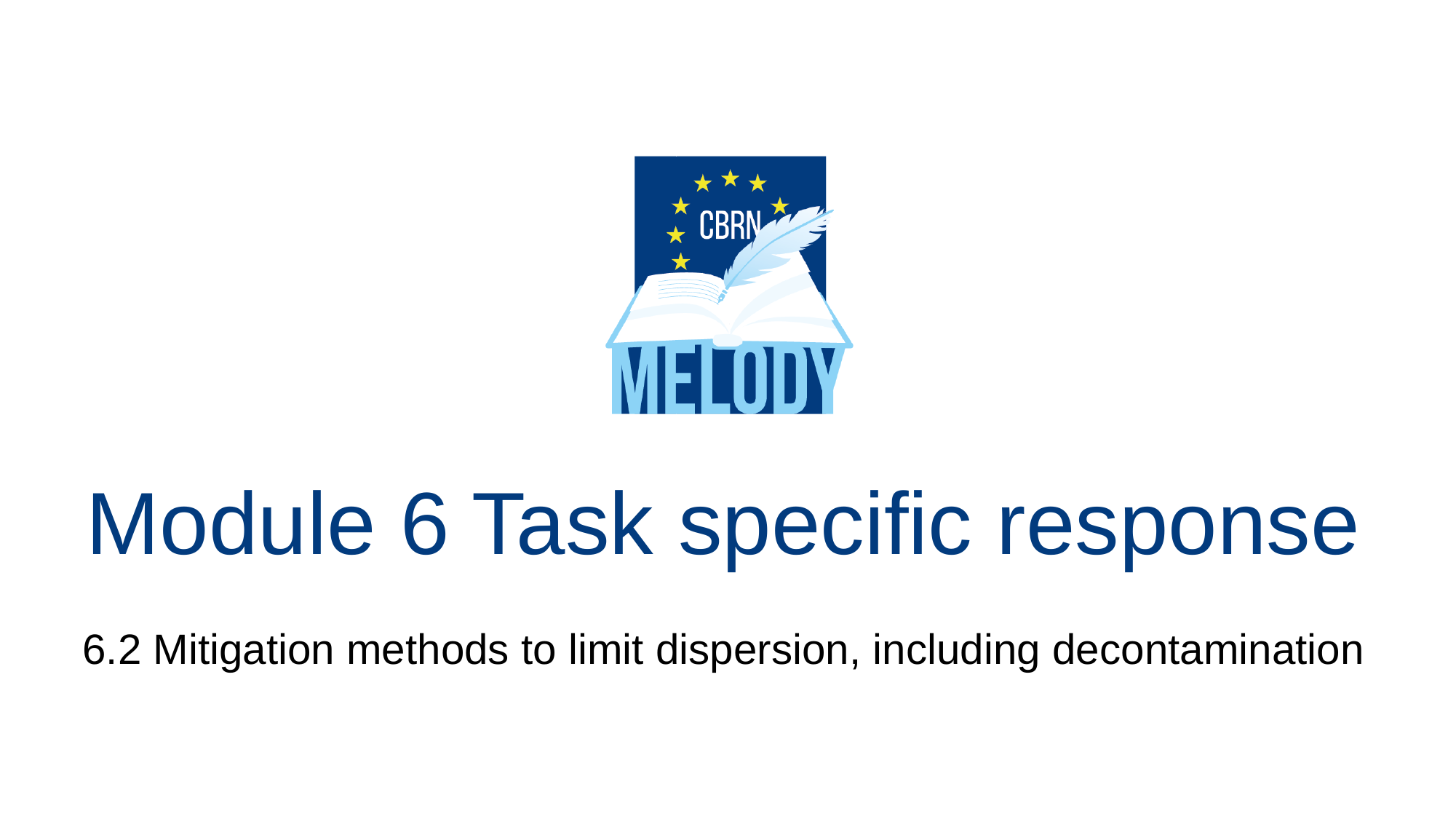

# Module 6 Task specific response
6.2 Mitigation methods to limit dispersion, including decontamination